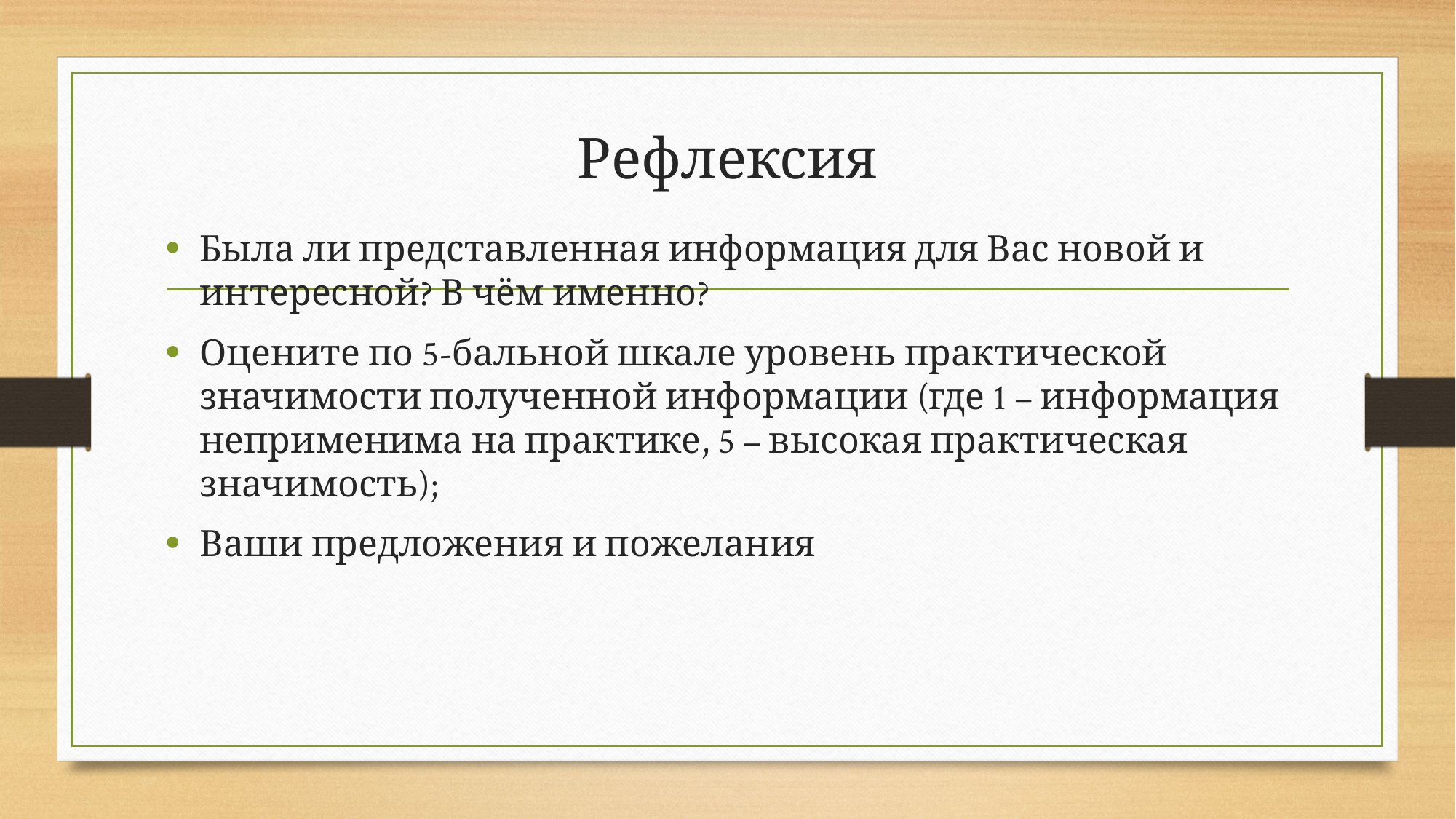

# Рефлексия
Была ли представленная информация для Вас новой и интересной? В чём именно?
Оцените по 5-бальной шкале уровень практической значимости полученной информации (где 1 – информация неприменима на практике, 5 – высокая практическая значимость);
Ваши предложения и пожелания